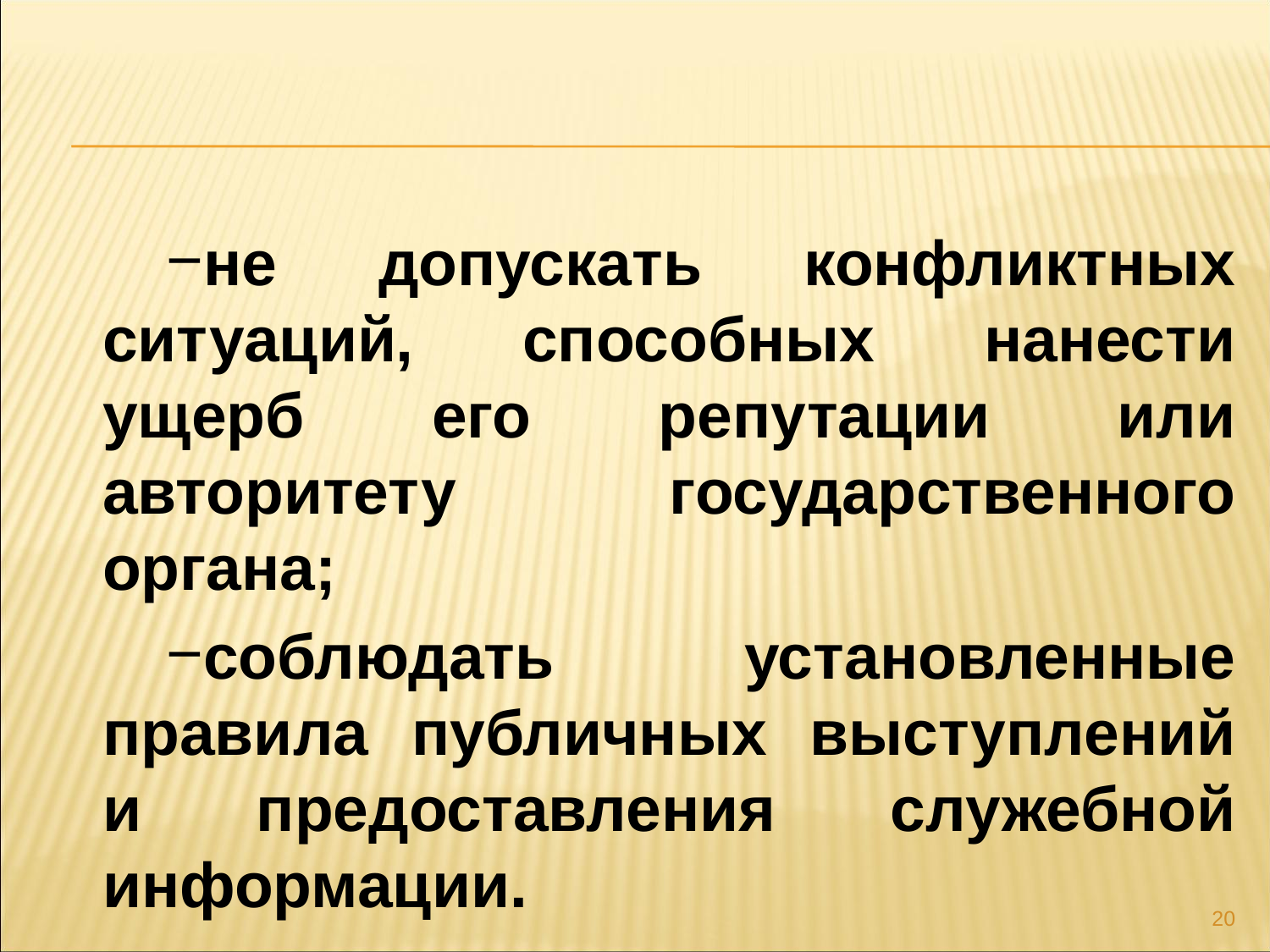

не допускать конфликтных ситуаций, способных нанести ущерб его репутации или авторитету государственного органа;
соблюдать установленные правила публичных выступлений и предоставления служебной информации.

20